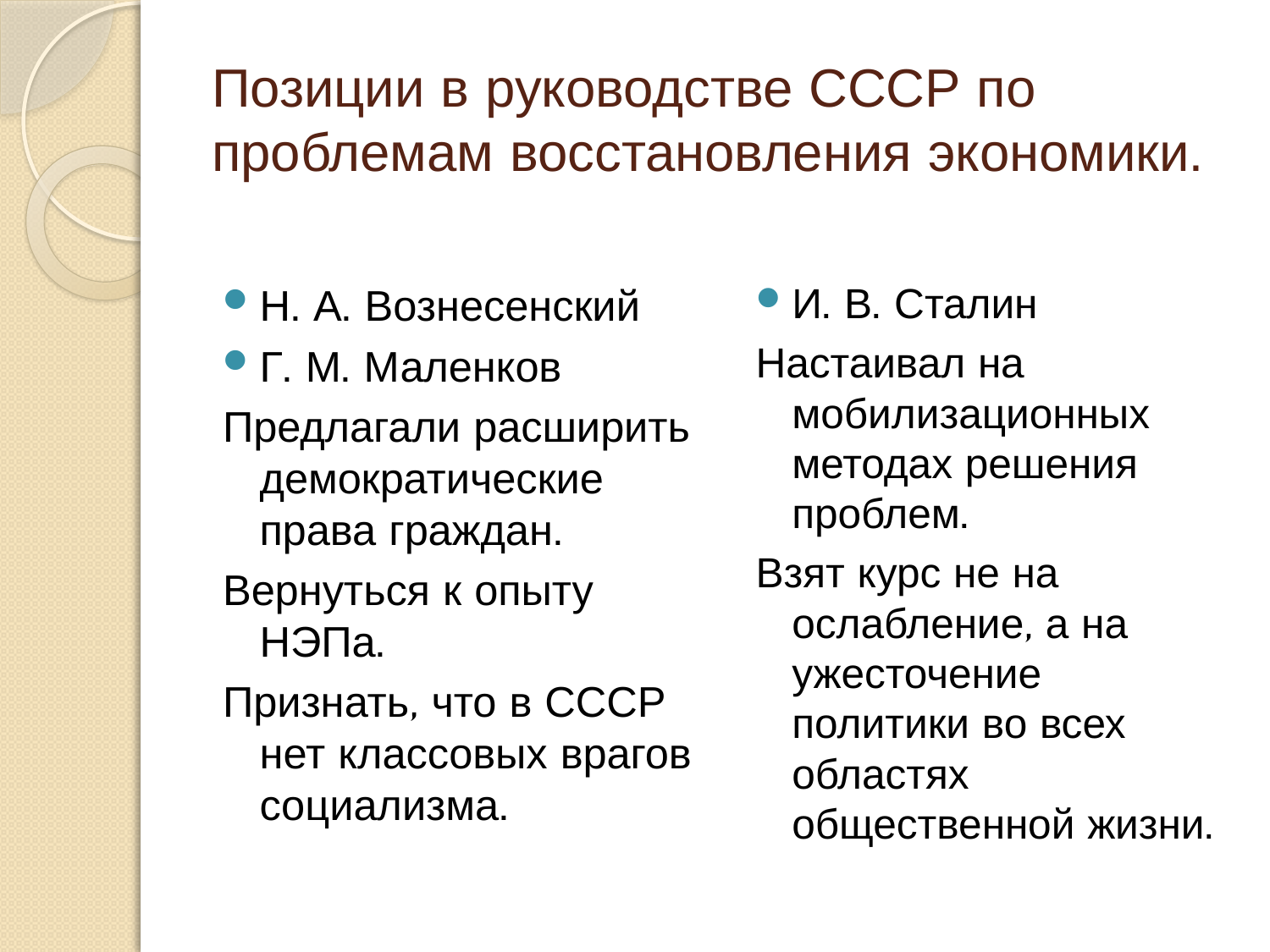

# Позиции в руководстве СССР по проблемам восстановления экономики.

Н. А. Вознесенский
Г. М. Маленков
Предлагали расширить демократические права граждан.
Вернуться к опыту НЭПа.
Признать, что в СССР нет классовых врагов социализма.

И. В. Сталин
Настаивал на мобилизационных методах решения проблем.
Взят курс не на ослабление, а на ужесточение политики во всех областях общественной жизни.